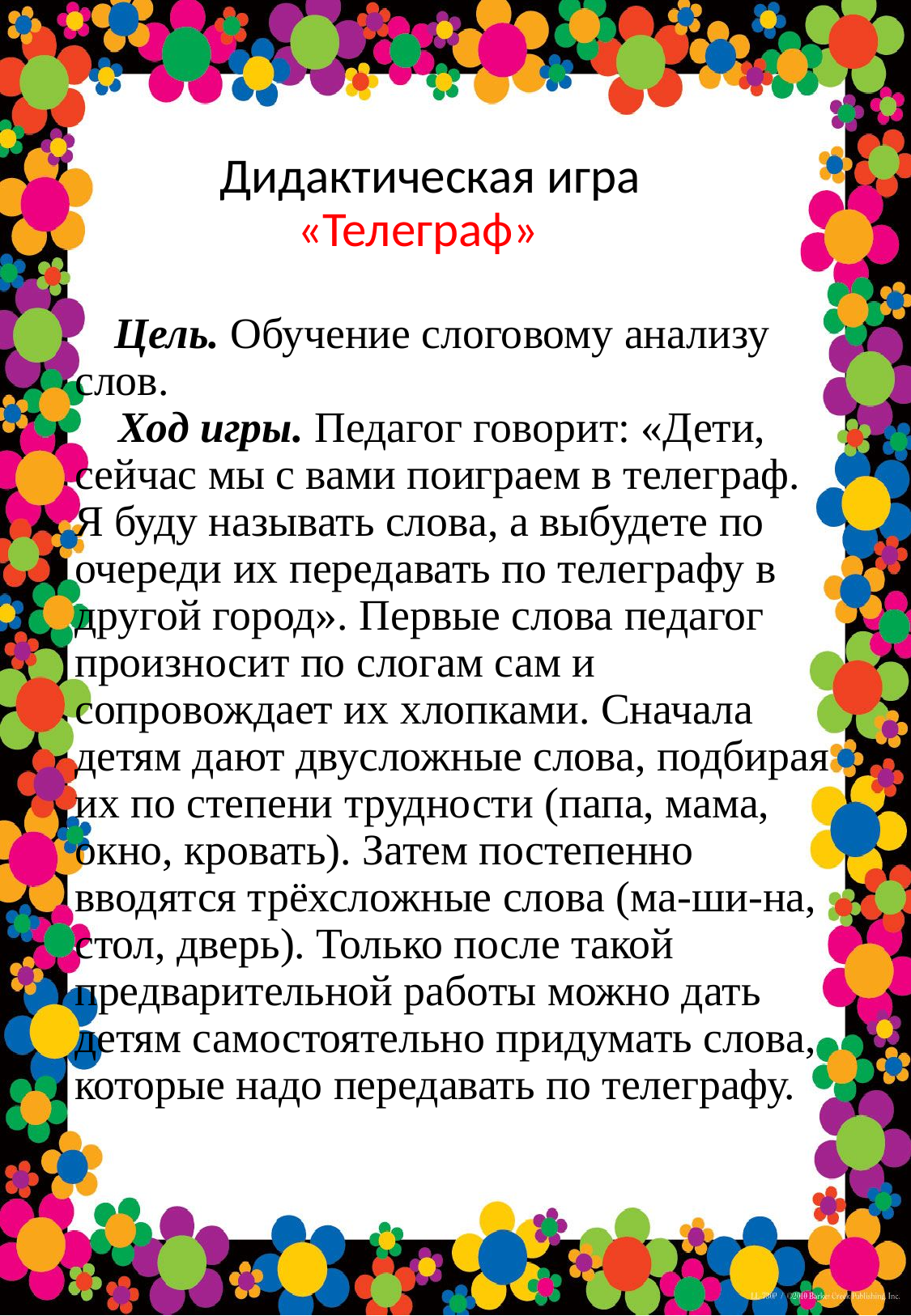

# Дидактическая игра «Телеграф» Цель. Обучение слоговому анализу слов. Ход игры. Педагог говорит: «Дети, сейчас мы с вами поиграем в телеграф. Я буду называть слова, а выбудете по очереди их передавать по телеграфу в другой город». Первые слова педагог произносит по слогам сам и сопровождает их хлопками. Сначала детям дают двусложные слова, подбирая их по степени трудности (папа, мама, окно, кровать). Затем постепенно вводятся трёхсложные слова (ма-ши-на, стол, дверь). Только после такой предварительной работы можно дать детям самостоятельно придумать слова, которые надо передавать по телеграфу.